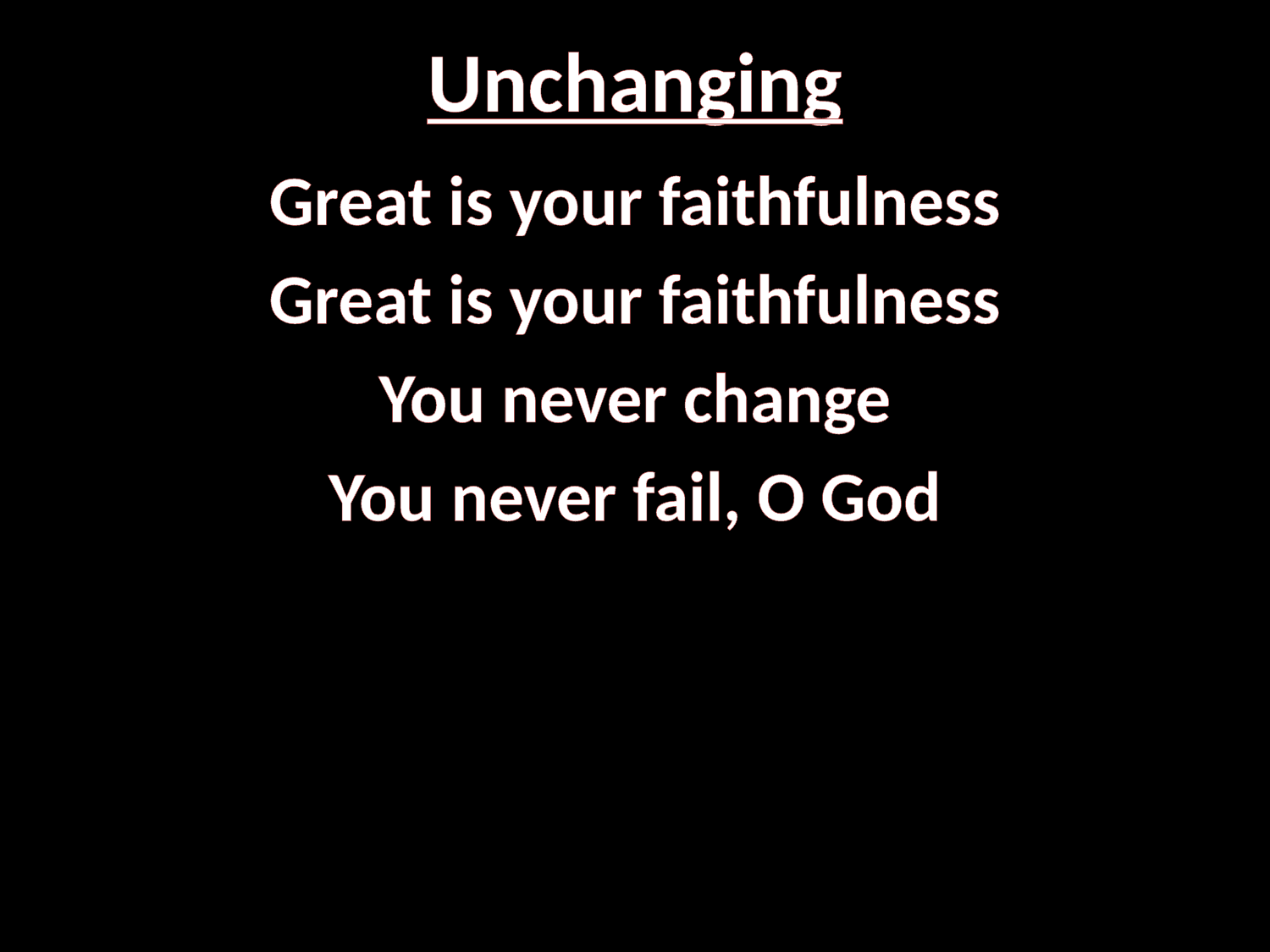

# Unchanging
Great is your faithfulness
Great is your faithfulness
You never change
You never fail, O God